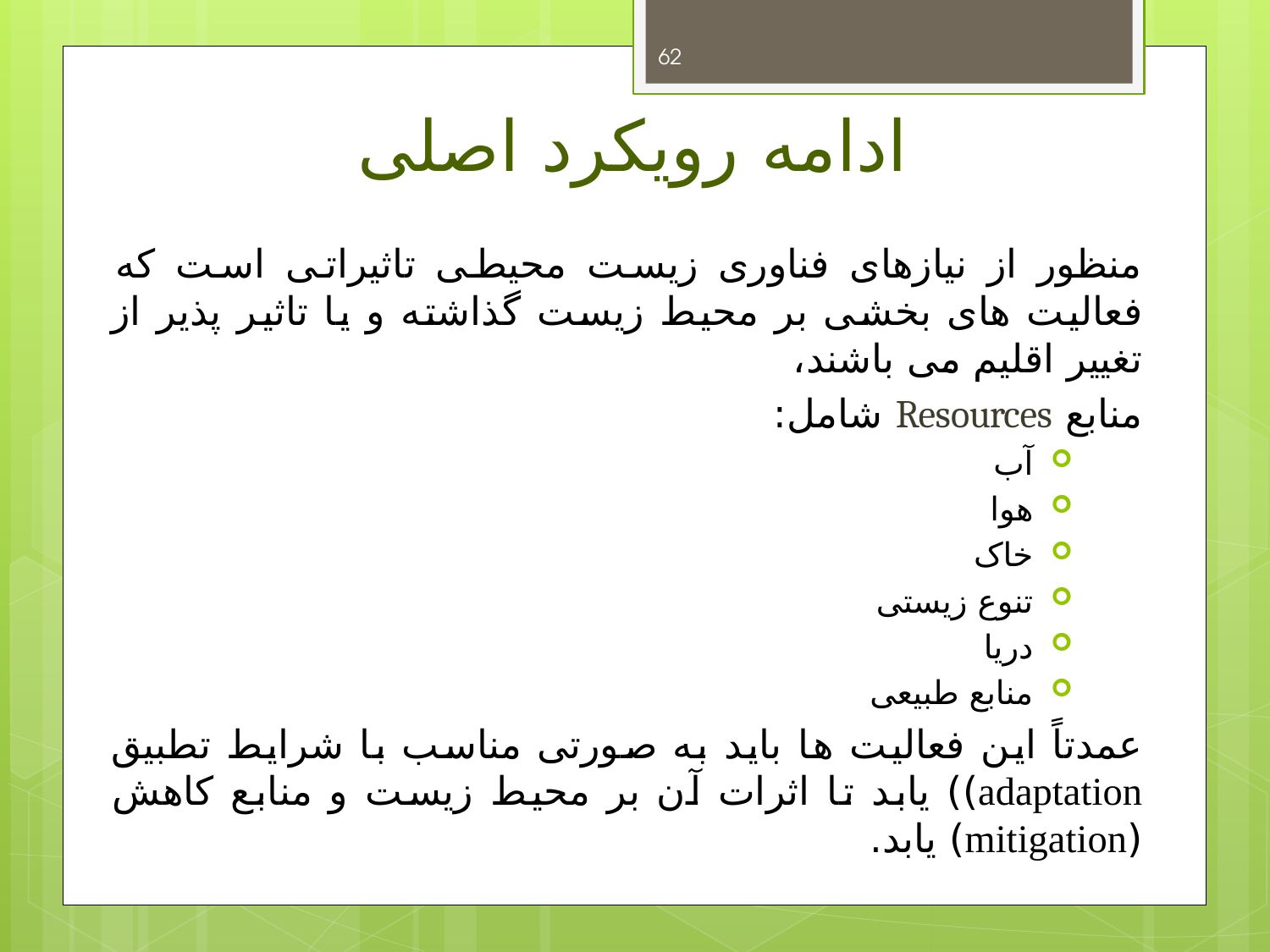

62
# ادامه رویکرد اصلی
منظور از نیازهای فناوری زیست محیطی تاثیراتی است که فعالیت های بخشی بر محیط زیست گذاشته و یا تاثیر پذیر از تغییر اقلیم می باشند،
منابع Resources شامل:
آب
هوا
خاک
تنوع زیستی
دریا
منابع طبیعی
عمدتاً این فعالیت ها باید به صورتی مناسب با شرایط تطبیق adaptation)) یابد تا اثرات آن بر محیط زیست و منابع کاهش (mitigation) یابد.